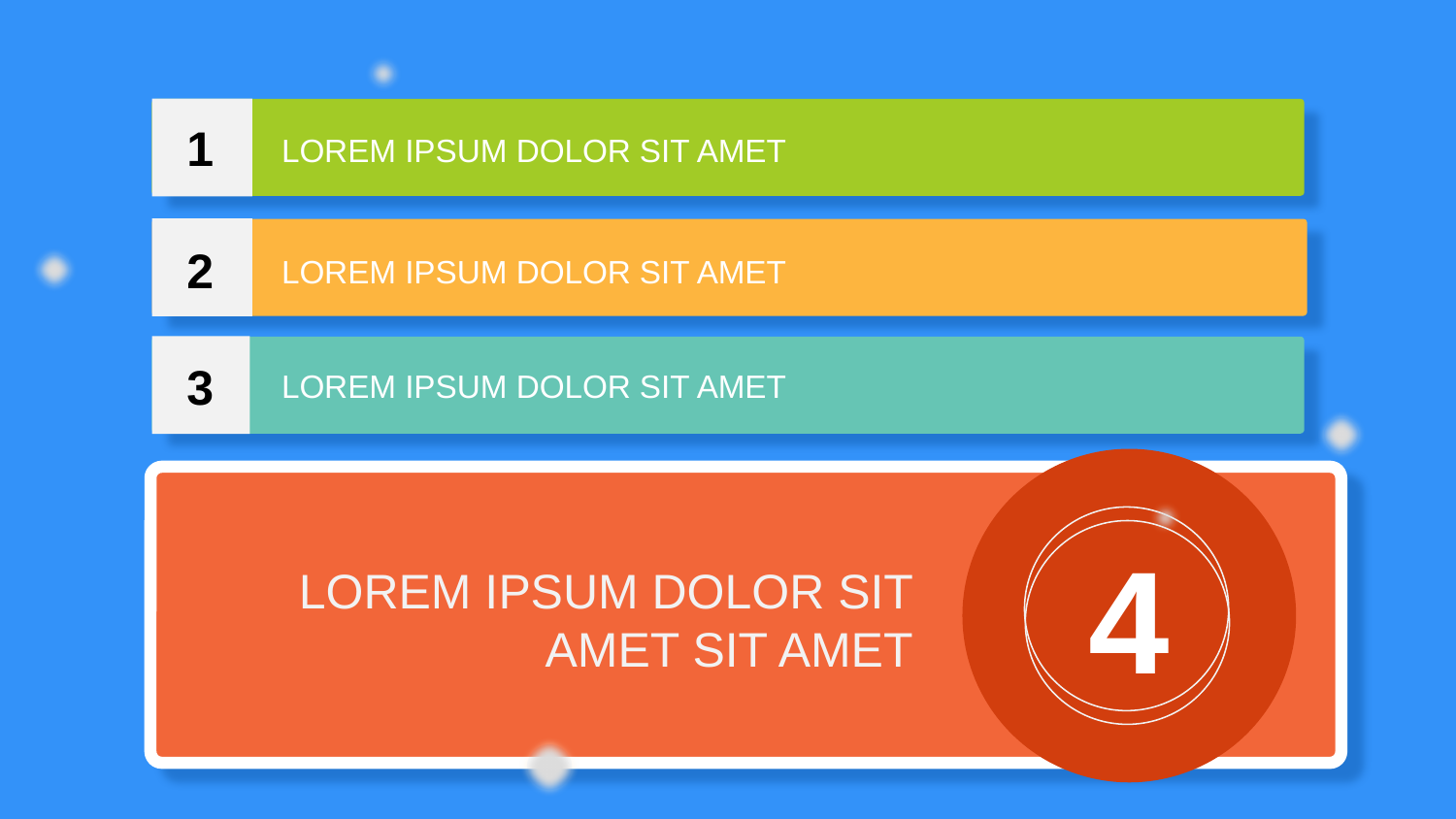

1
LOREM IPSUM DOLOR SIT AMET

2
LOREM IPSUM DOLOR SIT AMET

3
LOREM IPSUM DOLOR SIT AMET

4

LOREM IPSUM DOLOR SIT AMET SIT AMET